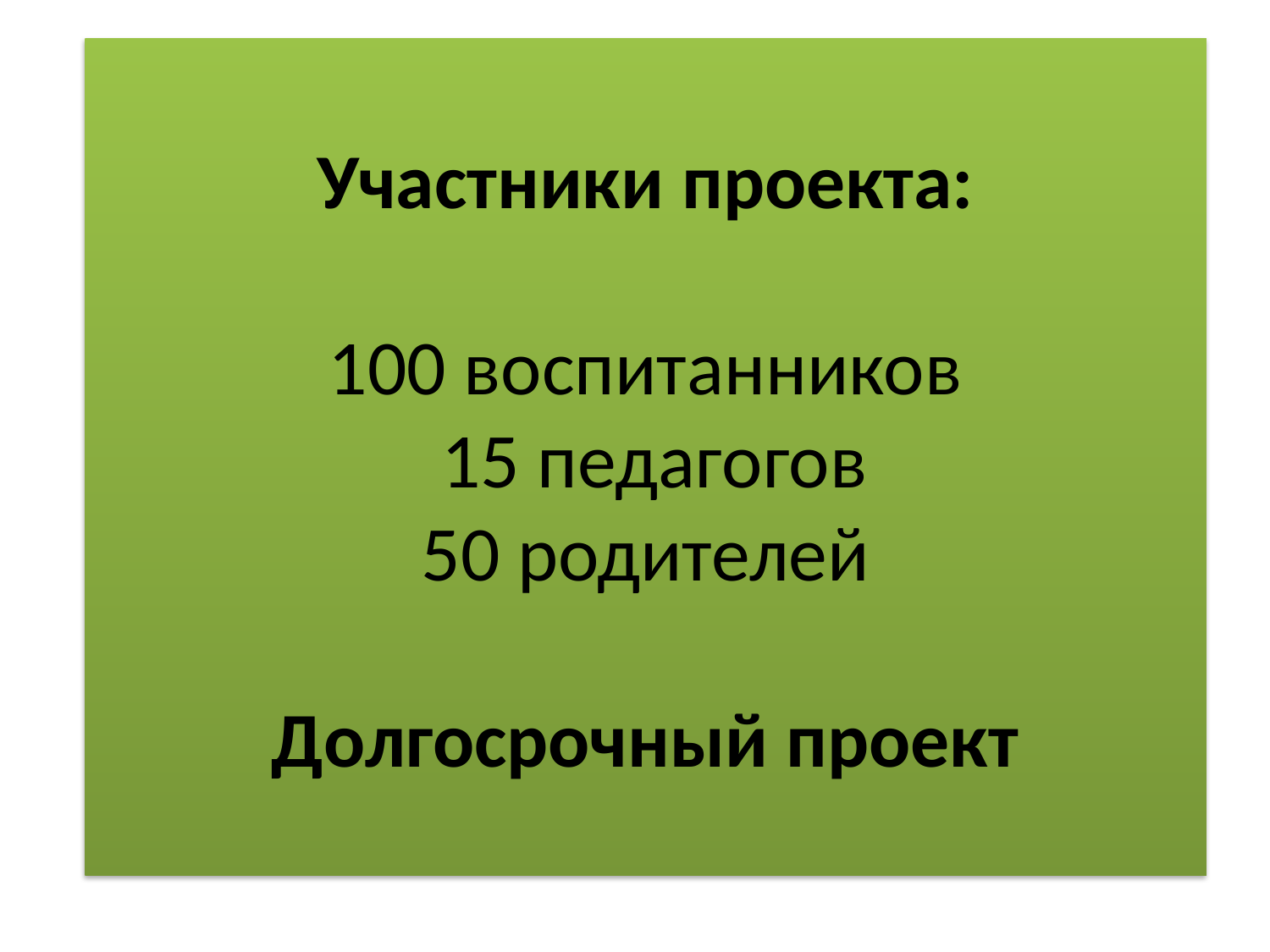

# Участники проекта: 100 воспитанников 15 педагогов 50 родителей Долгосрочный проект